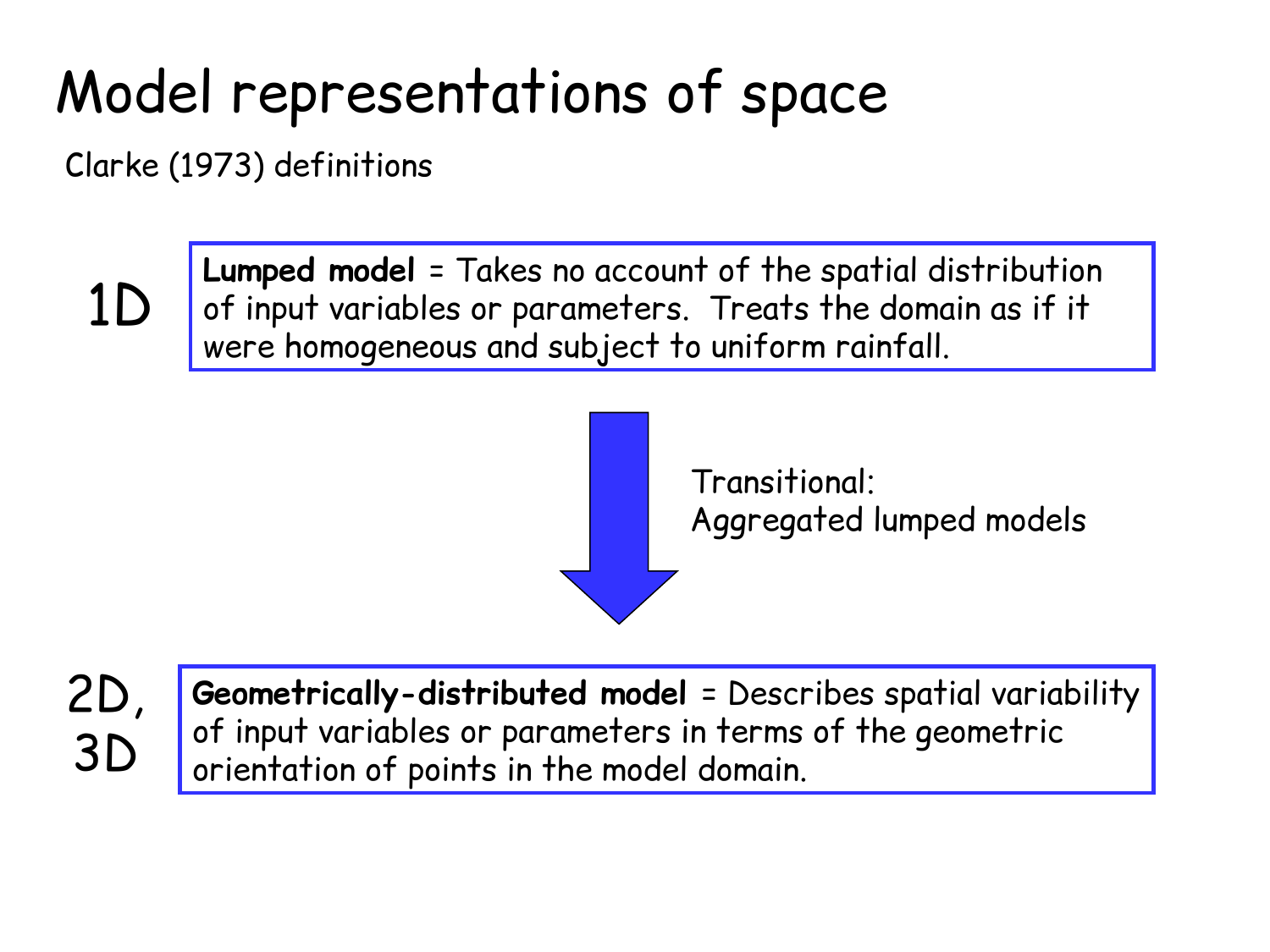

Model representations of space
Clarke (1973) definitions
Lumped model = Takes no account of the spatial distribution of input variables or parameters.  Treats the domain as if it were homogeneous and subject to uniform rainfall.
1D

Transitional:
Aggregated lumped models
2D,
3D
Geometrically-distributed model = Describes spatial variability of input variables or parameters in terms of the geometric orientation of points in the model domain.